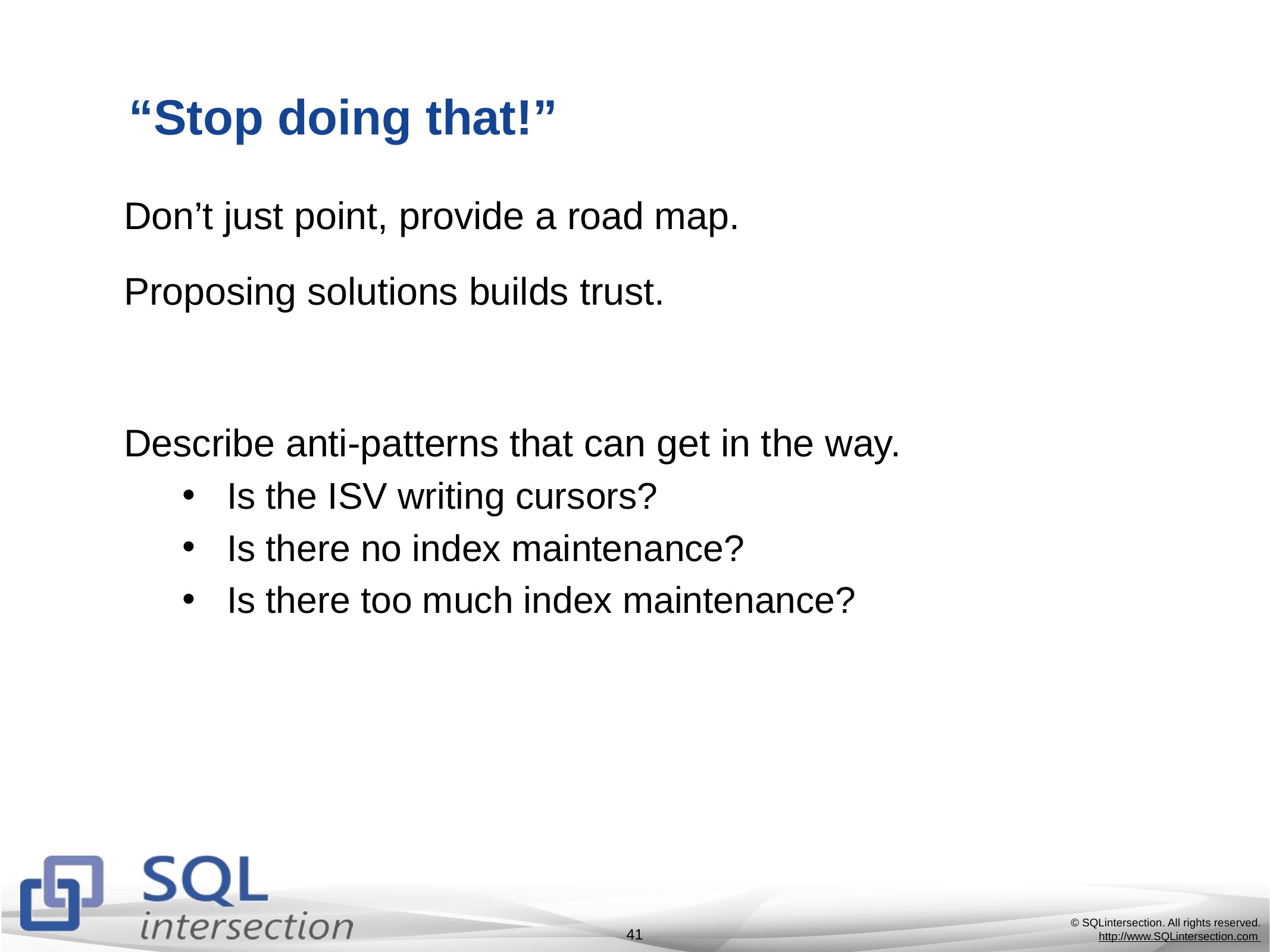

# “Stop doing that!”
Don’t just point, provide a road map.
Proposing solutions builds trust.

Describe anti-patterns that can get in the way.
Is the ISV writing cursors?
Is there no index maintenance?
Is there too much index maintenance?